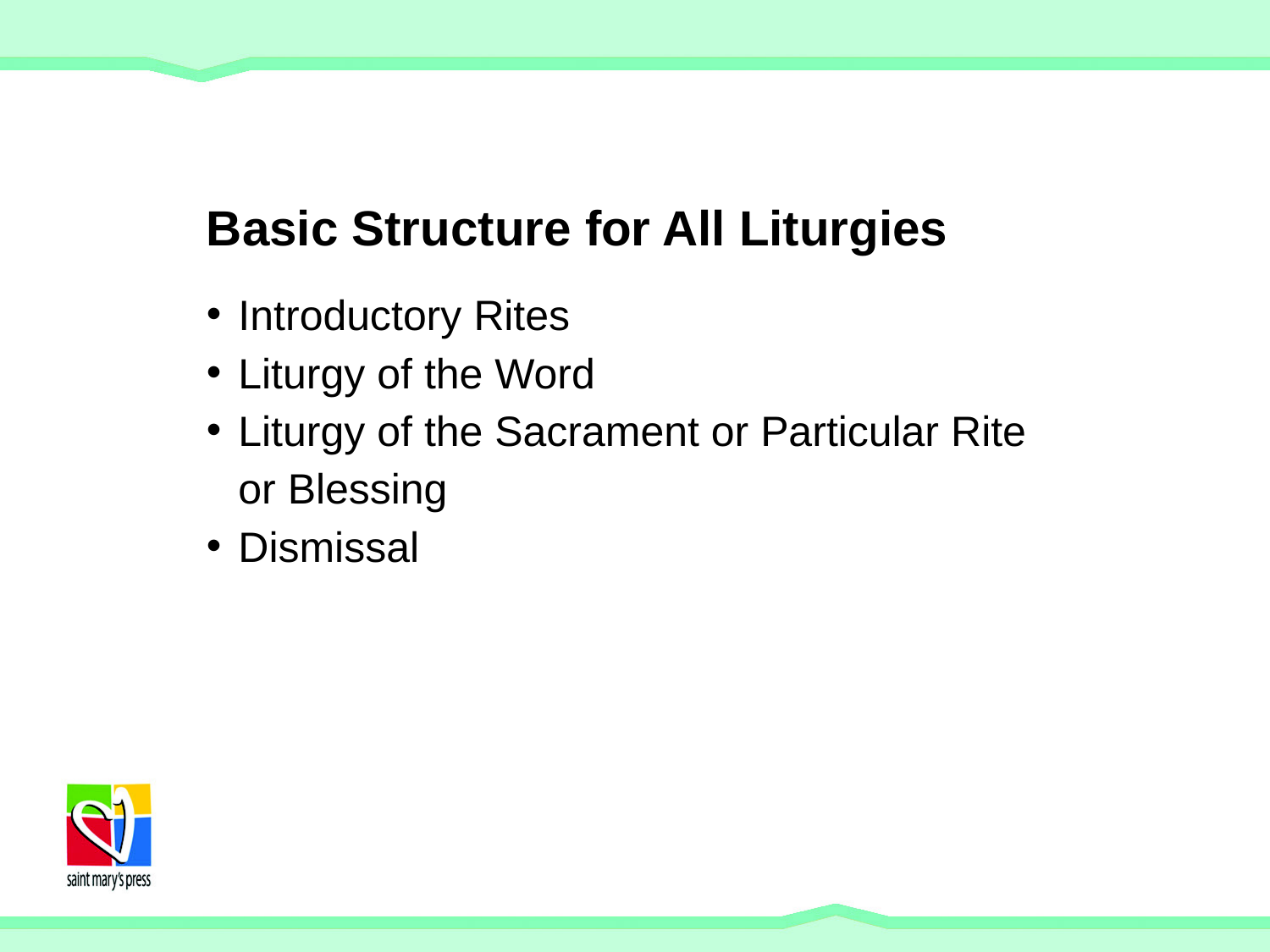

Basic Structure for All Liturgies
Introductory Rites
Liturgy of the Word
Liturgy of the Sacrament or Particular Rite
or Blessing
Dismissal